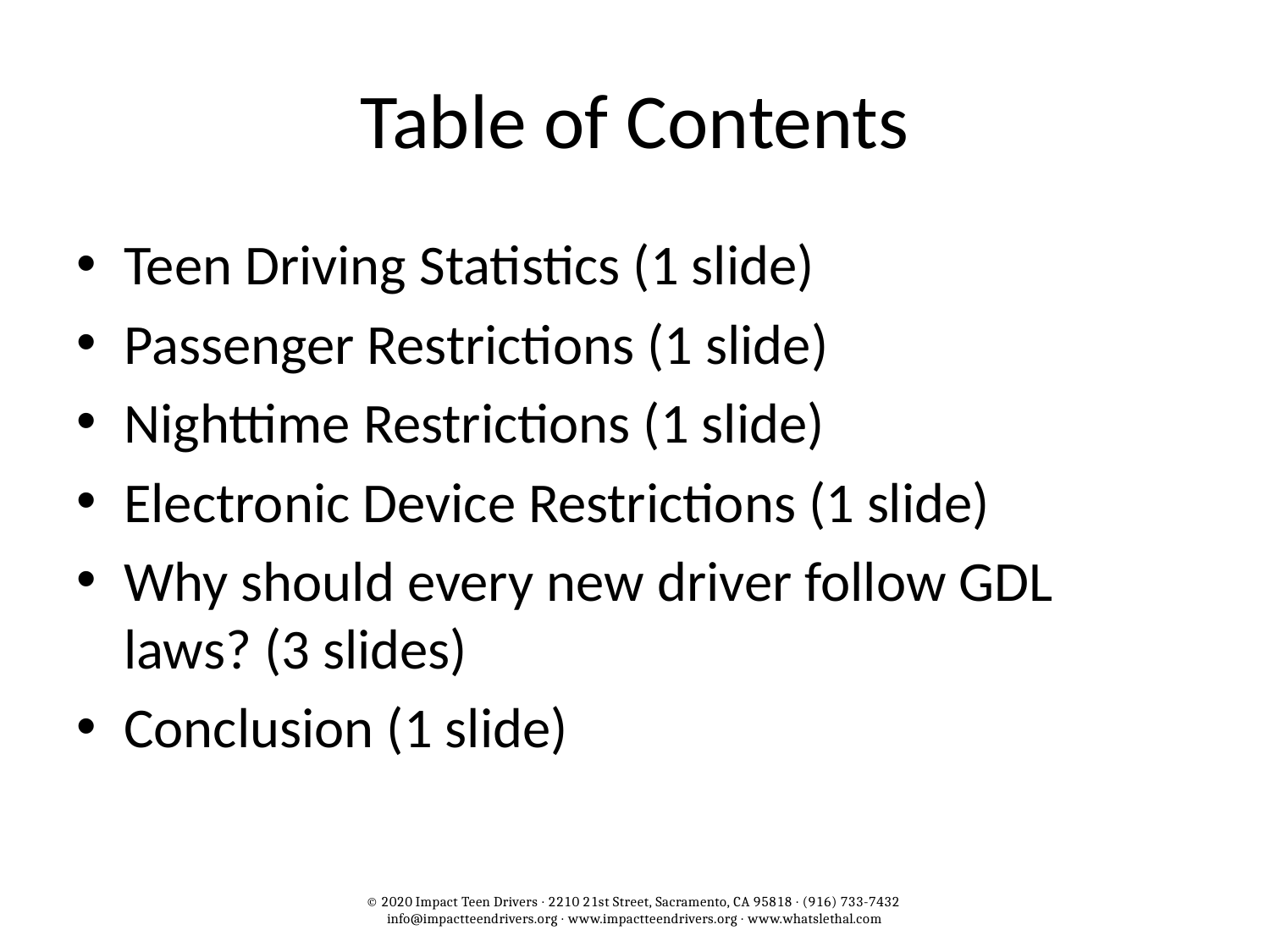

# Table of Contents
Teen Driving Statistics (1 slide)
Passenger Restrictions (1 slide)
Nighttime Restrictions (1 slide)
Electronic Device Restrictions (1 slide)
Why should every new driver follow GDL laws? (3 slides)
Conclusion (1 slide)
© 2020 Impact Teen Drivers · 2210 21st Street, Sacramento, CA 95818 · (916) 733-7432
info@impactteendrivers.org · www.impactteendrivers.org · www.whatslethal.com